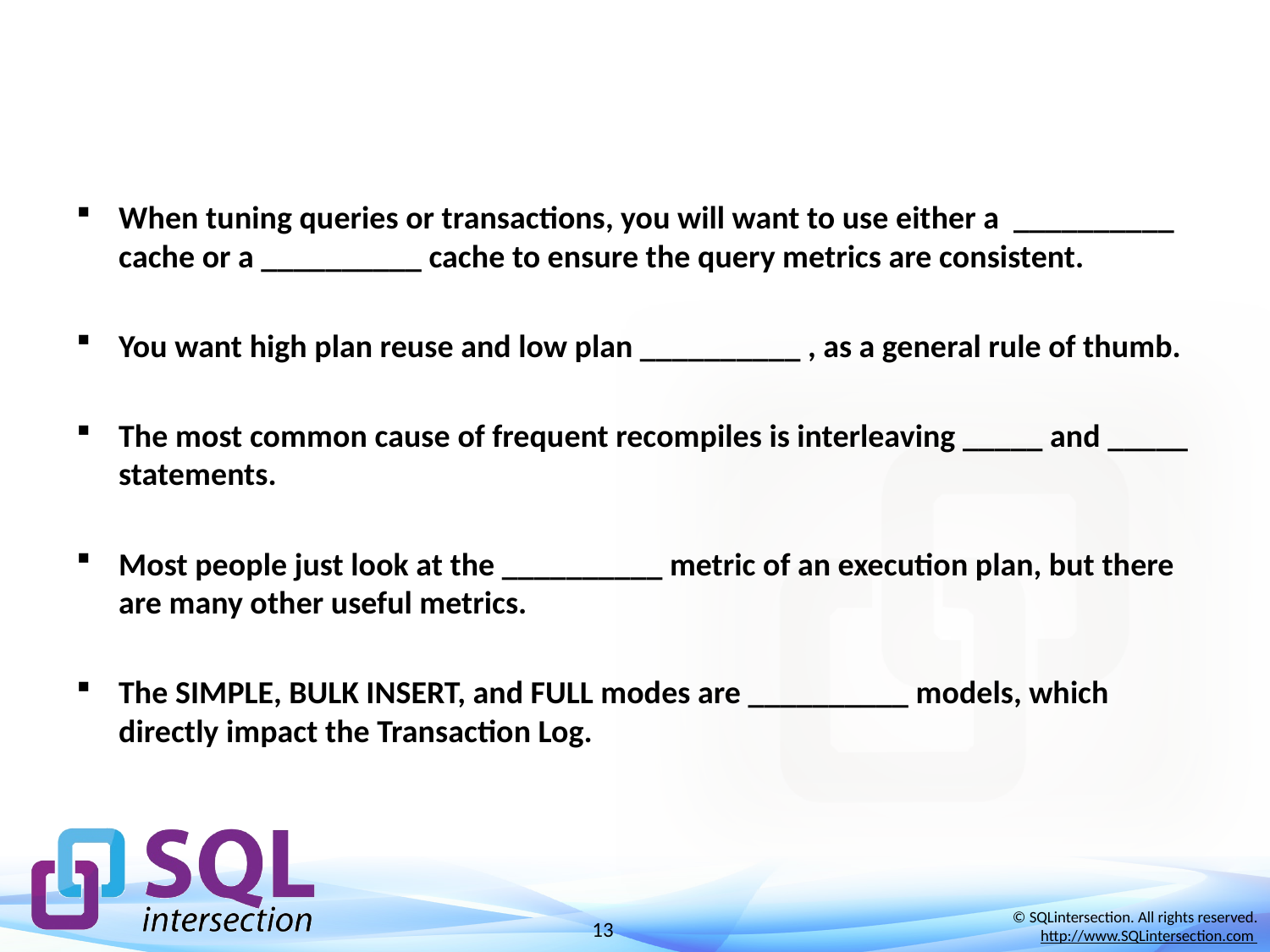

#
When tuning queries or transactions, you will want to use either a  __________ cache or a __________ cache to ensure the query metrics are consistent.

You want high plan reuse and low plan __________ , as a general rule of thumb.

The most common cause of frequent recompiles is interleaving _____ and _____ statements.

Most people just look at the __________ metric of an execution plan, but there are many other useful metrics.

The SIMPLE, BULK INSERT, and FULL modes are __________ models, which directly impact the Transaction Log.